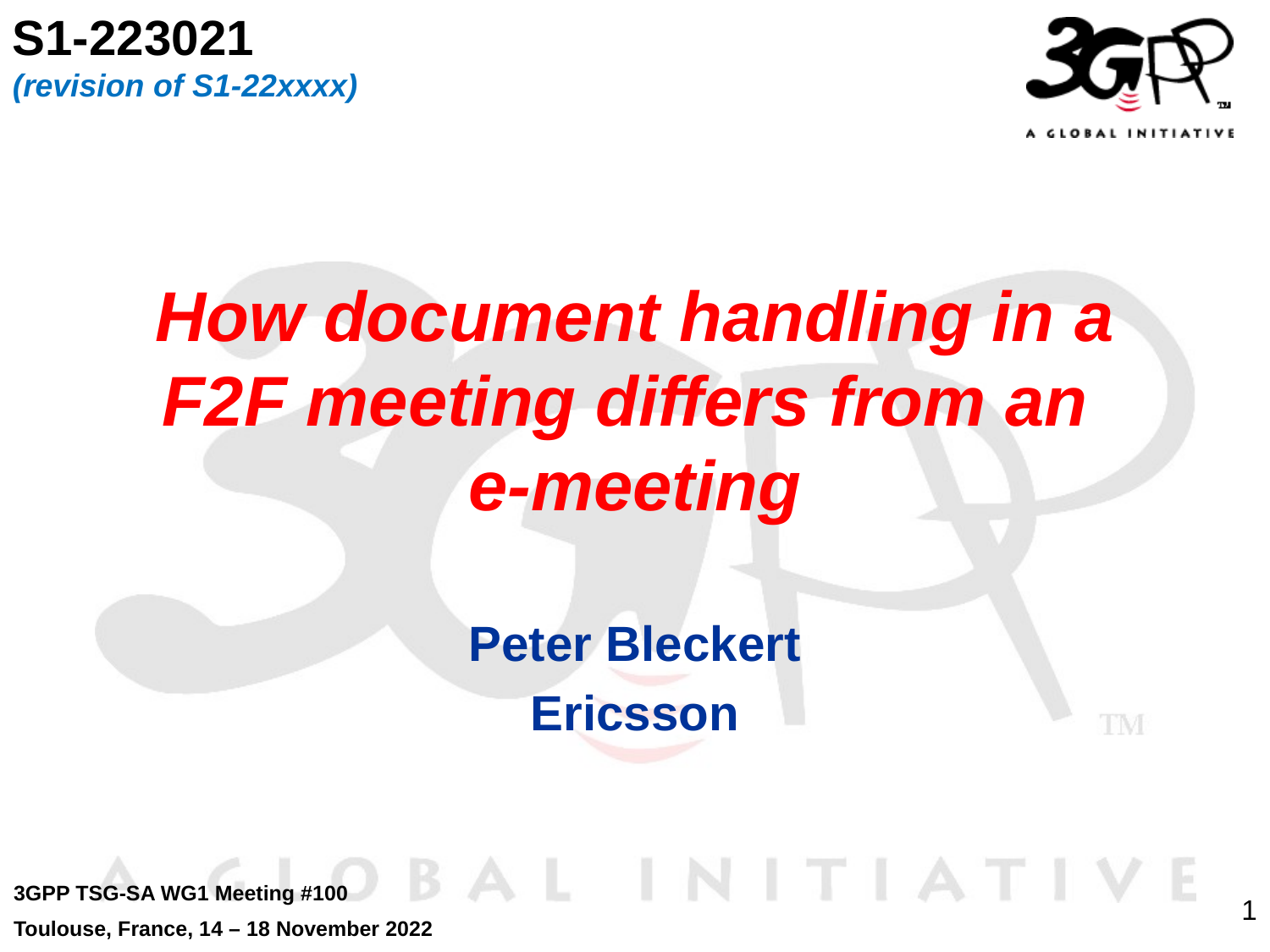

S1-223021
(revision of S1-22xxxx)
# How document handling in a F2F meeting differs from an e-meeting
Peter Bleckert
Ericsson
3GPP TSG-SA WG1 Meeting #100
Toulouse, France, 14 – 18 November 2022
1